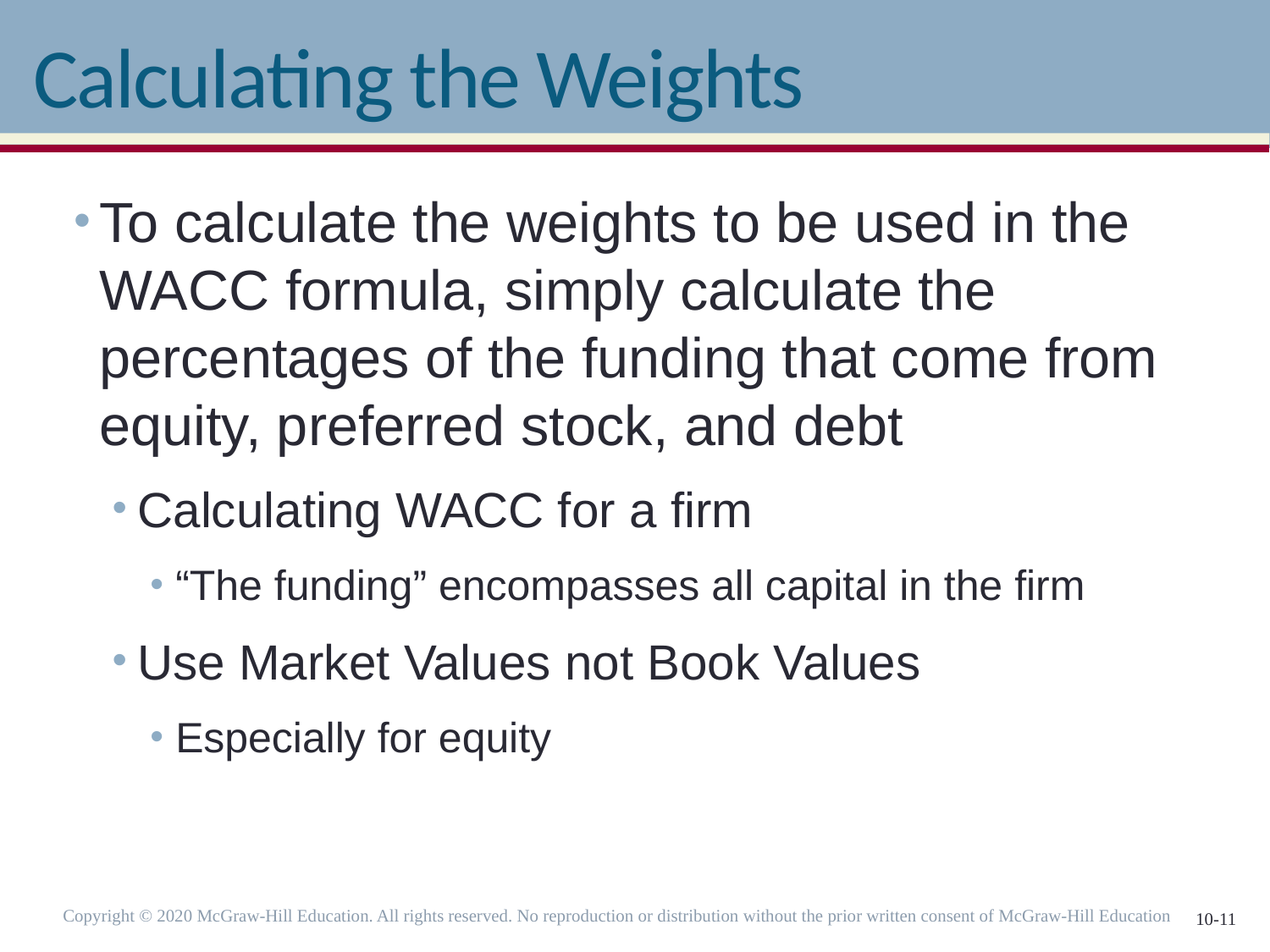

# Calculating the Weights
To calculate the weights to be used in the WACC formula, simply calculate the percentages of the funding that come from equity, preferred stock, and debt
Calculating WACC for a firm
“The funding” encompasses all capital in the firm
Use Market Values not Book Values
Especially for equity
Copyright © 2020 McGraw-Hill Education. All rights reserved. No reproduction or distribution without the prior written consent of McGraw-Hill Education